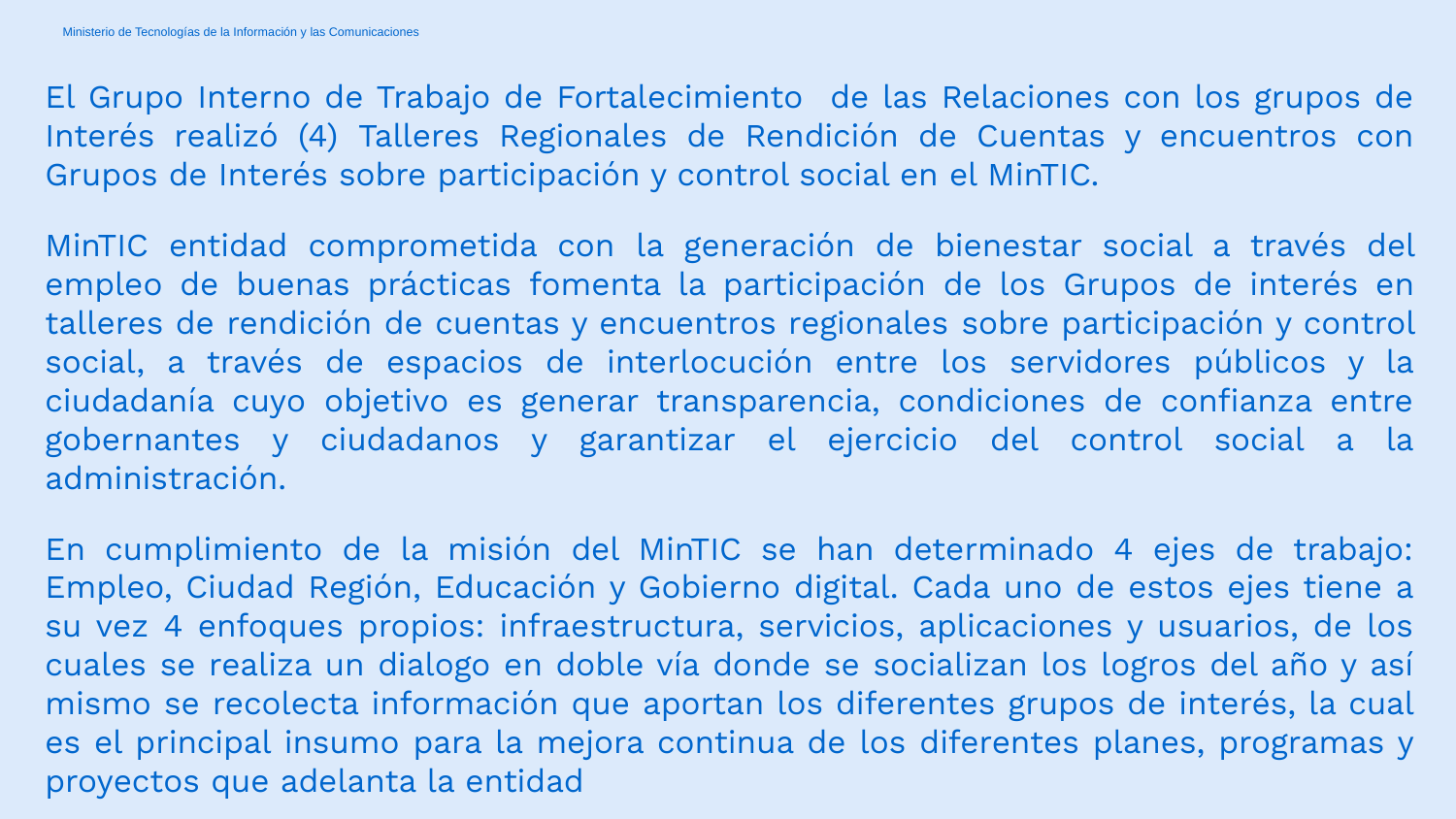

El Grupo Interno de Trabajo de Fortalecimiento  de las Relaciones con los grupos de Interés realizó (4) Talleres Regionales de Rendición de Cuentas y encuentros con Grupos de Interés sobre participación y control social en el MinTIC.

MinTIC entidad comprometida con la generación de bienestar social a través del empleo de buenas prácticas fomenta la participación de los Grupos de interés en talleres de rendición de cuentas y encuentros regionales sobre participación y control social, a través de espacios de interlocución entre los servidores públicos y la ciudadanía cuyo objetivo es generar transparencia, condiciones de confianza entre gobernantes y ciudadanos y garantizar el ejercicio del control social a la administración.

En cumplimiento de la misión del MinTIC se han determinado 4 ejes de trabajo: Empleo, Ciudad Región, Educación y Gobierno digital. Cada uno de estos ejes tiene a su vez 4 enfoques propios: infraestructura, servicios, aplicaciones y usuarios, de los cuales se realiza un dialogo en doble vía donde se socializan los logros del año y así mismo se recolecta información que aportan los diferentes grupos de interés, la cual es el principal insumo para la mejora continua de los diferentes planes, programas y proyectos que adelanta la entidad